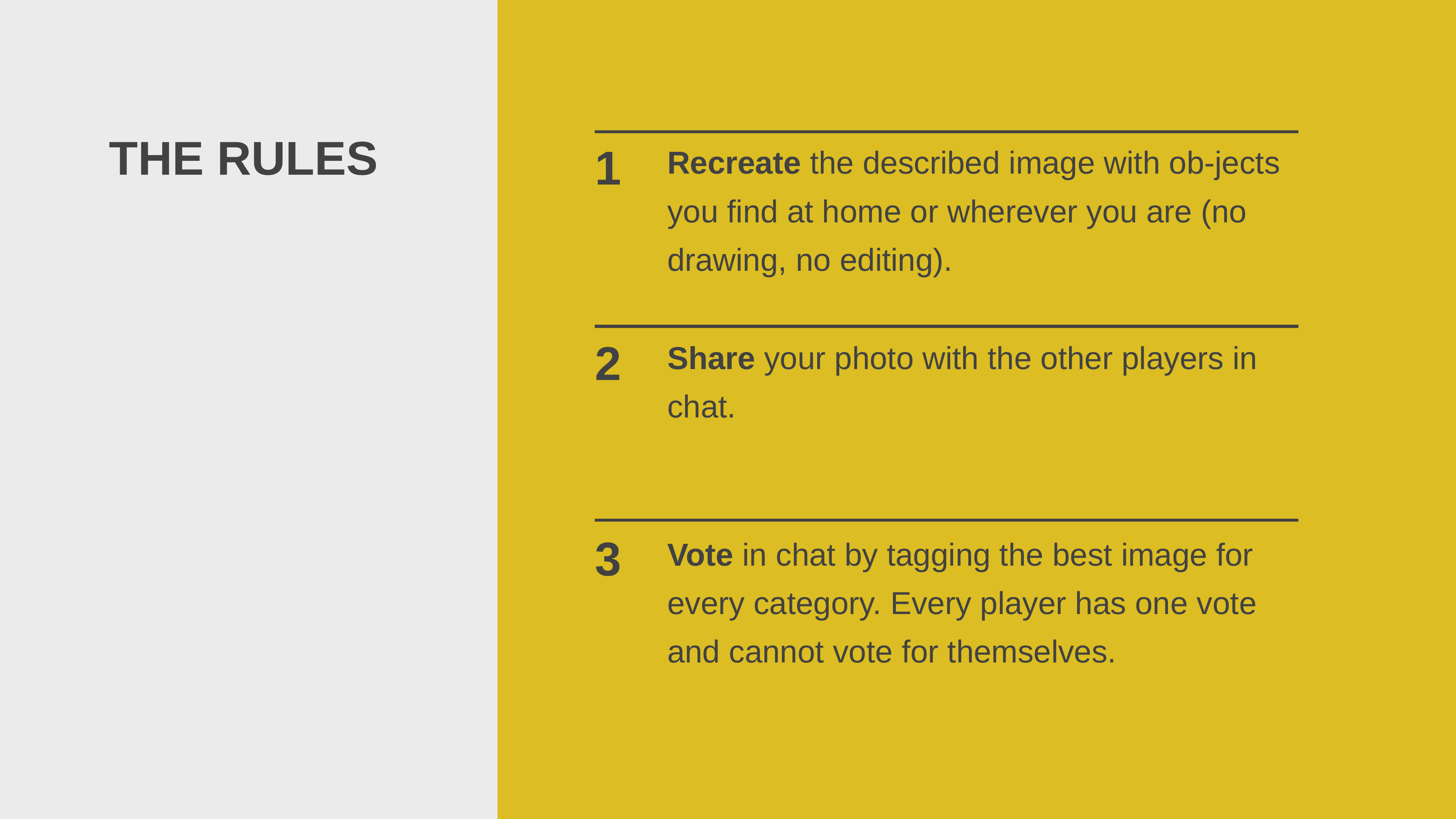

Recreate the described image with ob-jects you find at home or wherever you are (no drawing, no editing).

THE RULES
1

Share your photo with the other players in chat.
2

Vote in chat by tagging the best image for every category. Every player has one vote and cannot vote for themselves.
3